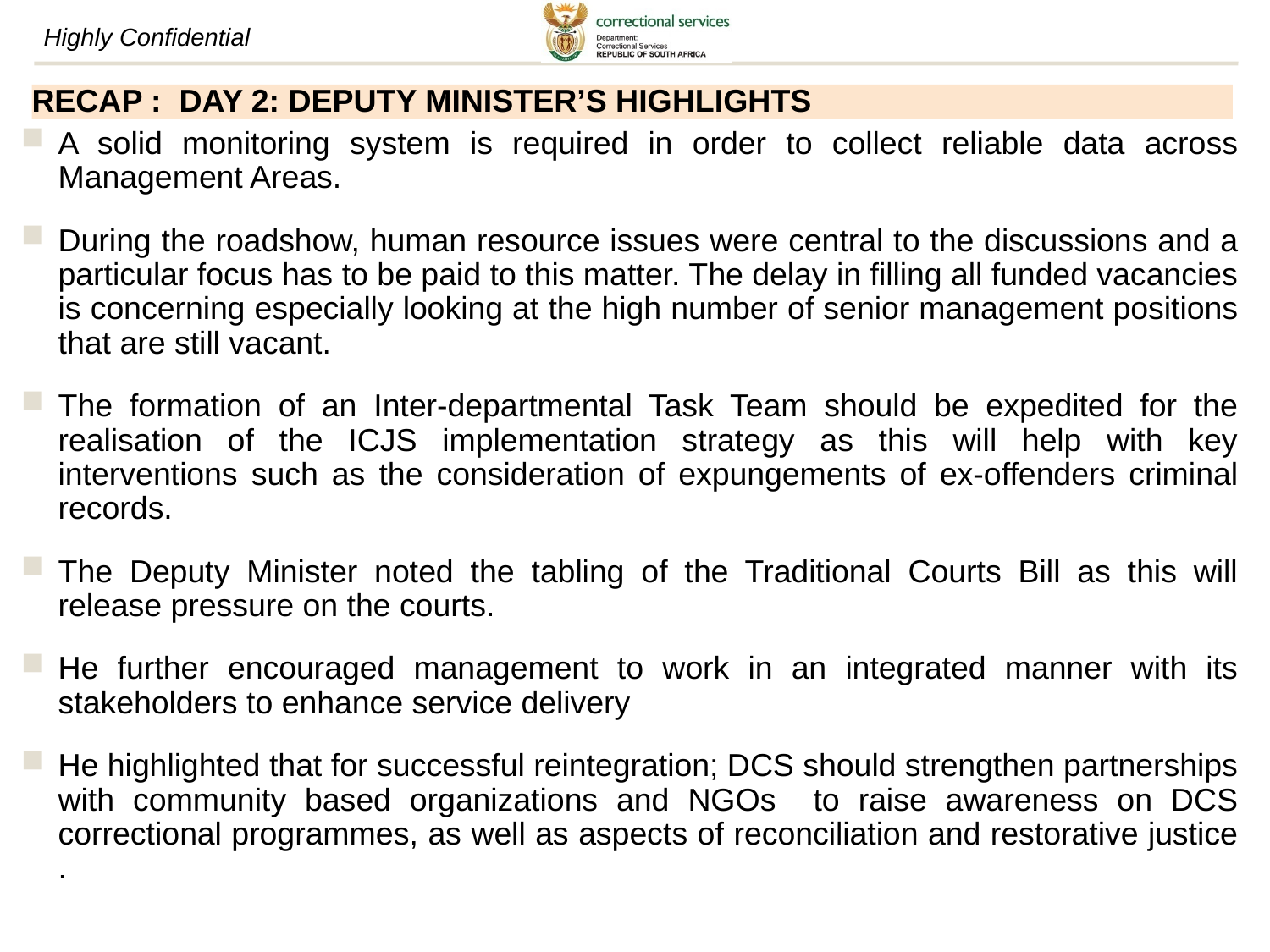

# RECAP :  DAY 2: DEPUTY MINISTER’S HIGHLIGHTS
A solid monitoring system is required in order to collect reliable data across Management Areas.
During the roadshow, human resource issues were central to the discussions and a particular focus has to be paid to this matter. The delay in filling all funded vacancies is concerning especially looking at the high number of senior management positions that are still vacant.
The formation of an Inter-departmental Task Team should be expedited for the realisation of the ICJS implementation strategy as this will help with key interventions such as the consideration of expungements of ex-offenders criminal records.
The Deputy Minister noted the tabling of the Traditional Courts Bill as this will release pressure on the courts.
He further encouraged management to work in an integrated manner with its stakeholders to enhance service delivery
He highlighted that for successful reintegration; DCS should strengthen partnerships with community based organizations and NGOs  to raise awareness on DCS correctional programmes, as well as aspects of reconciliation and restorative justice .